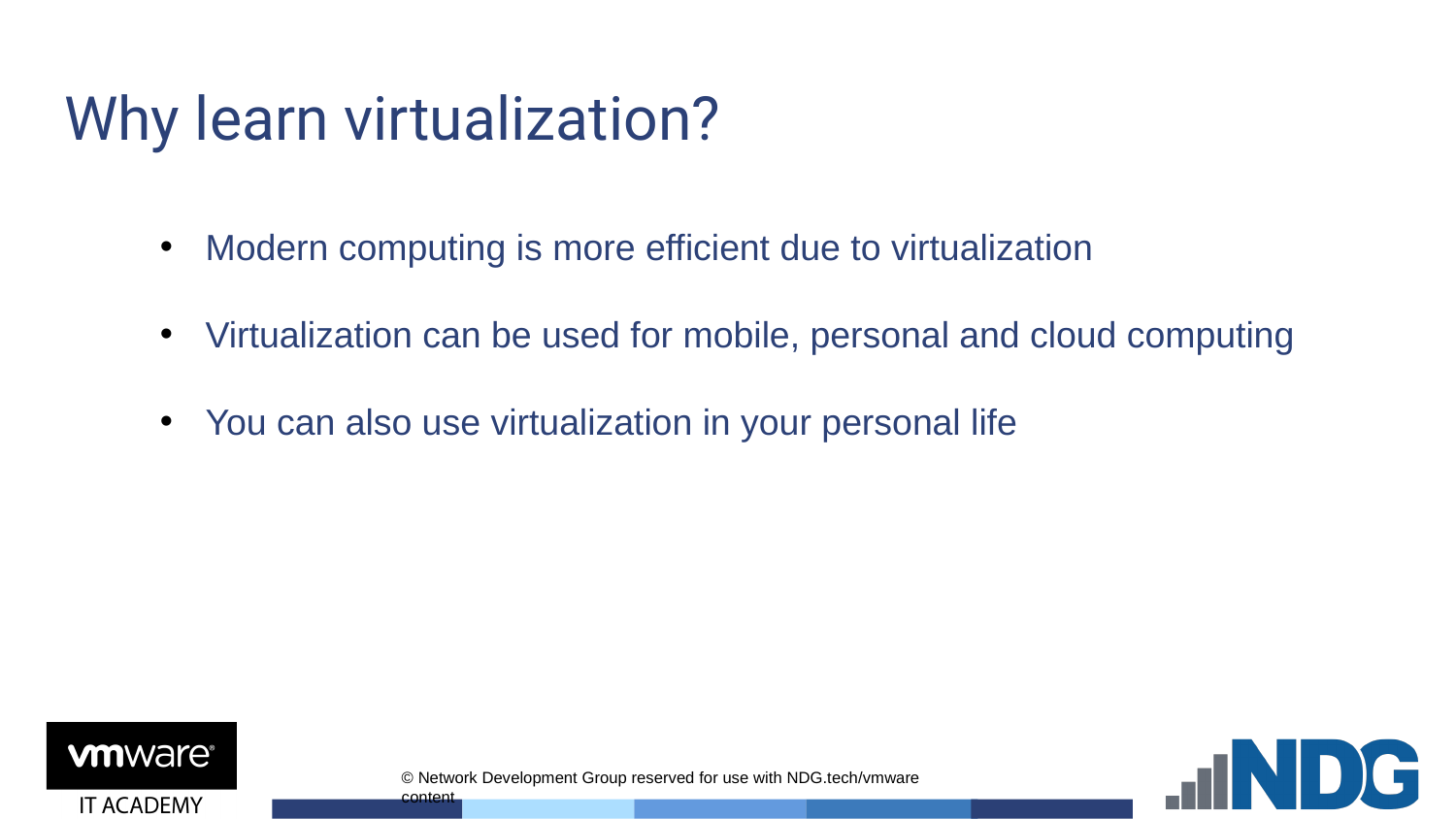

# Why learn virtualization?
Modern computing is more efficient due to virtualization

Virtualization can be used for mobile, personal and cloud computing

You can also use virtualization in your personal life